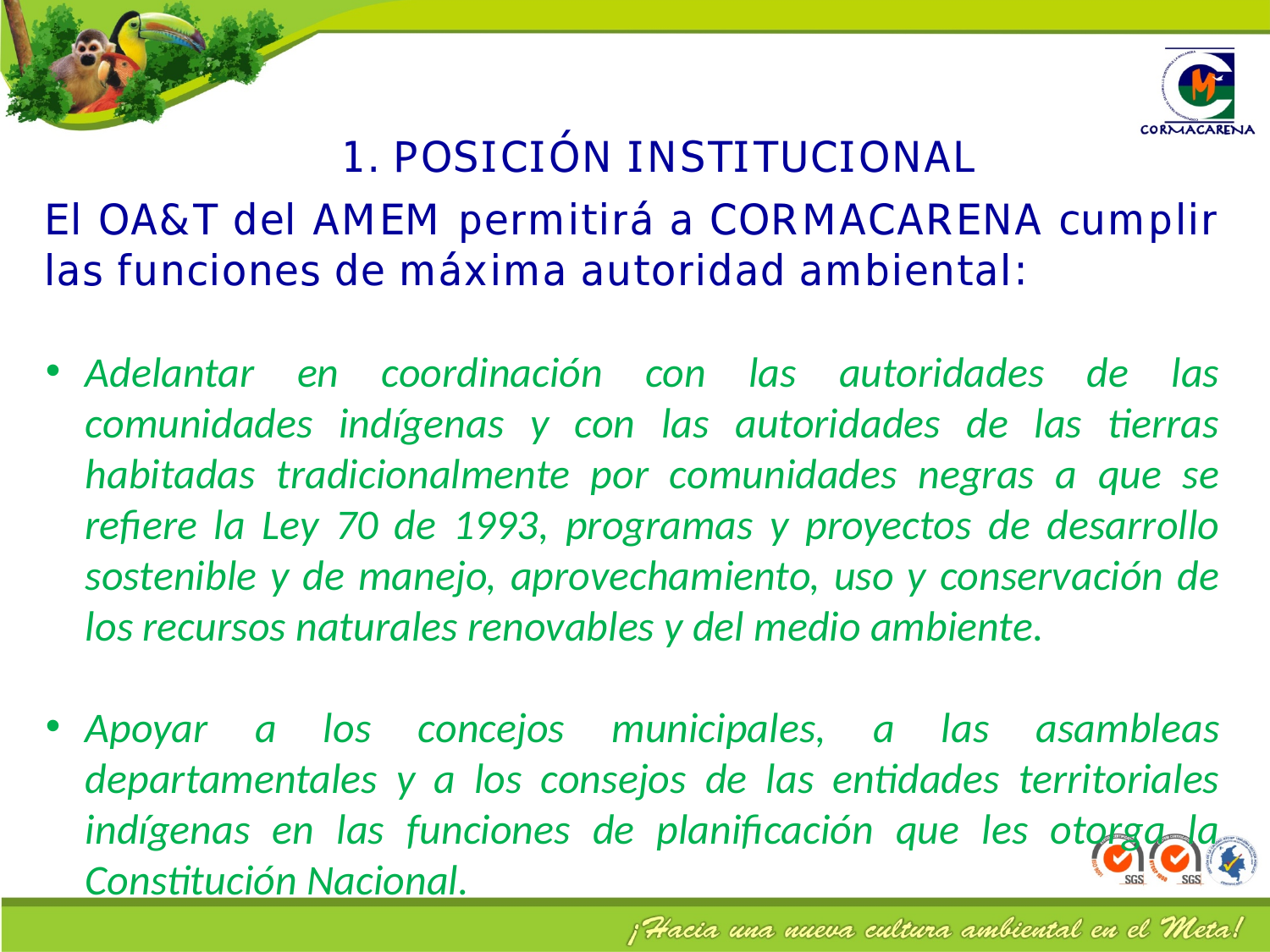

# 1. POSICIÓN INSTITUCIONAL
El OA&T del AMEM permitirá a CORMACARENA cumplir las funciones de máxima autoridad ambiental:

Adelantar en coordinación con las autoridades de las comunidades indígenas y con las autoridades de las tierras habitadas tradicionalmente por comunidades negras a que se refiere la Ley 70 de 1993, programas y proyectos de desarrollo sostenible y de manejo, aprovechamiento, uso y conservación de los recursos naturales renovables y del medio ambiente.

Apoyar a los concejos municipales, a las asambleas departamentales y a los consejos de las entidades territoriales indígenas en las funciones de planificación que les otorga la Constitución Nacional.